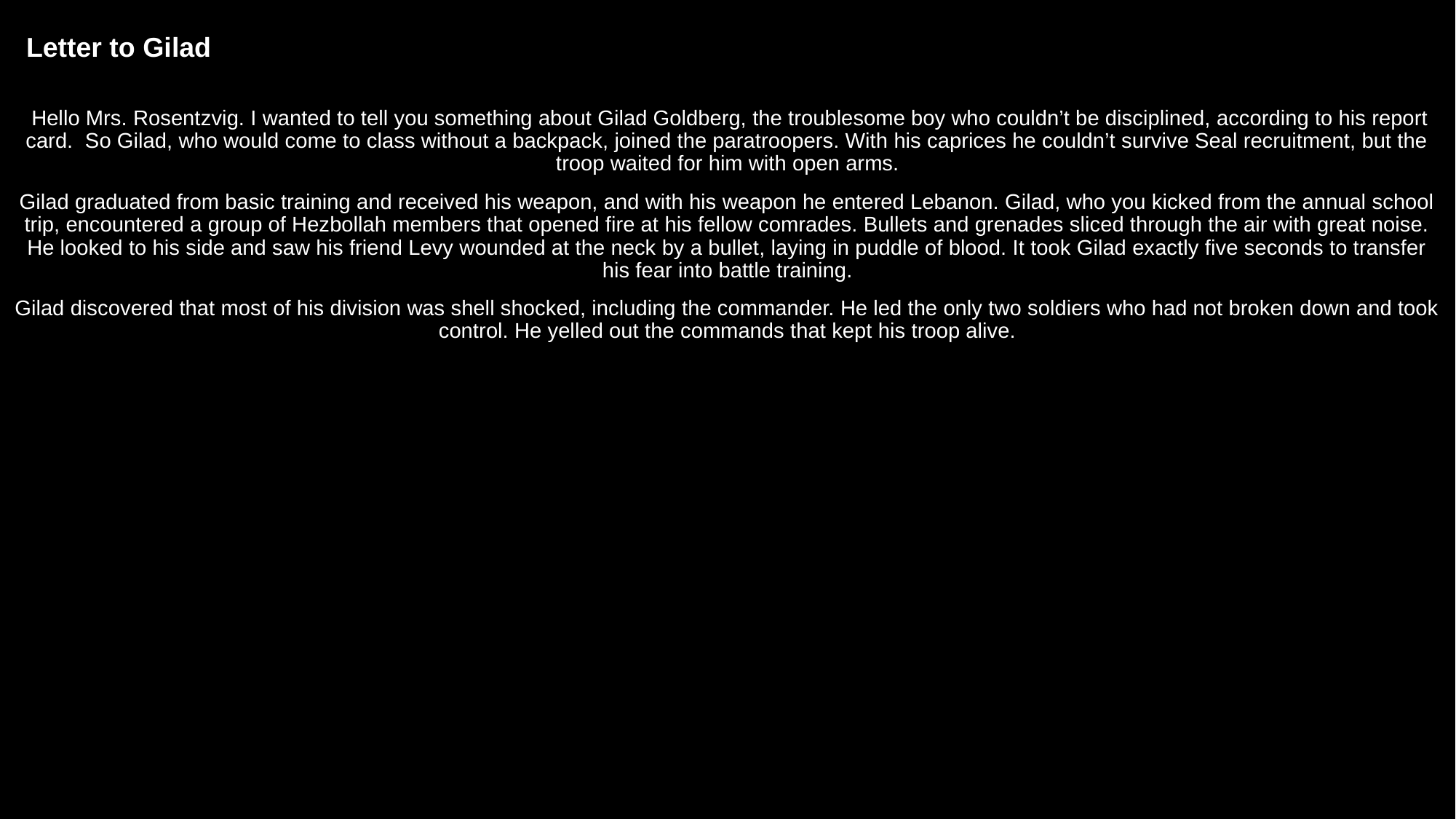

Letter to Gilad
 Hello Mrs. Rosentzvig. I wanted to tell you something about Gilad Goldberg, the troublesome boy who couldn’t be disciplined, according to his report card.  So Gilad, who would come to class without a backpack, joined the paratroopers. With his caprices he couldn’t survive Seal recruitment, but the troop waited for him with open arms.
Gilad graduated from basic training and received his weapon, and with his weapon he entered Lebanon. Gilad, who you kicked from the annual school trip, encountered a group of Hezbollah members that opened fire at his fellow comrades. Bullets and grenades sliced through the air with great noise. He looked to his side and saw his friend Levy wounded at the neck by a bullet, laying in puddle of blood. It took Gilad exactly five seconds to transfer his fear into battle training.
Gilad discovered that most of his division was shell shocked, including the commander. He led the only two soldiers who had not broken down and took control. He yelled out the commands that kept his troop alive.